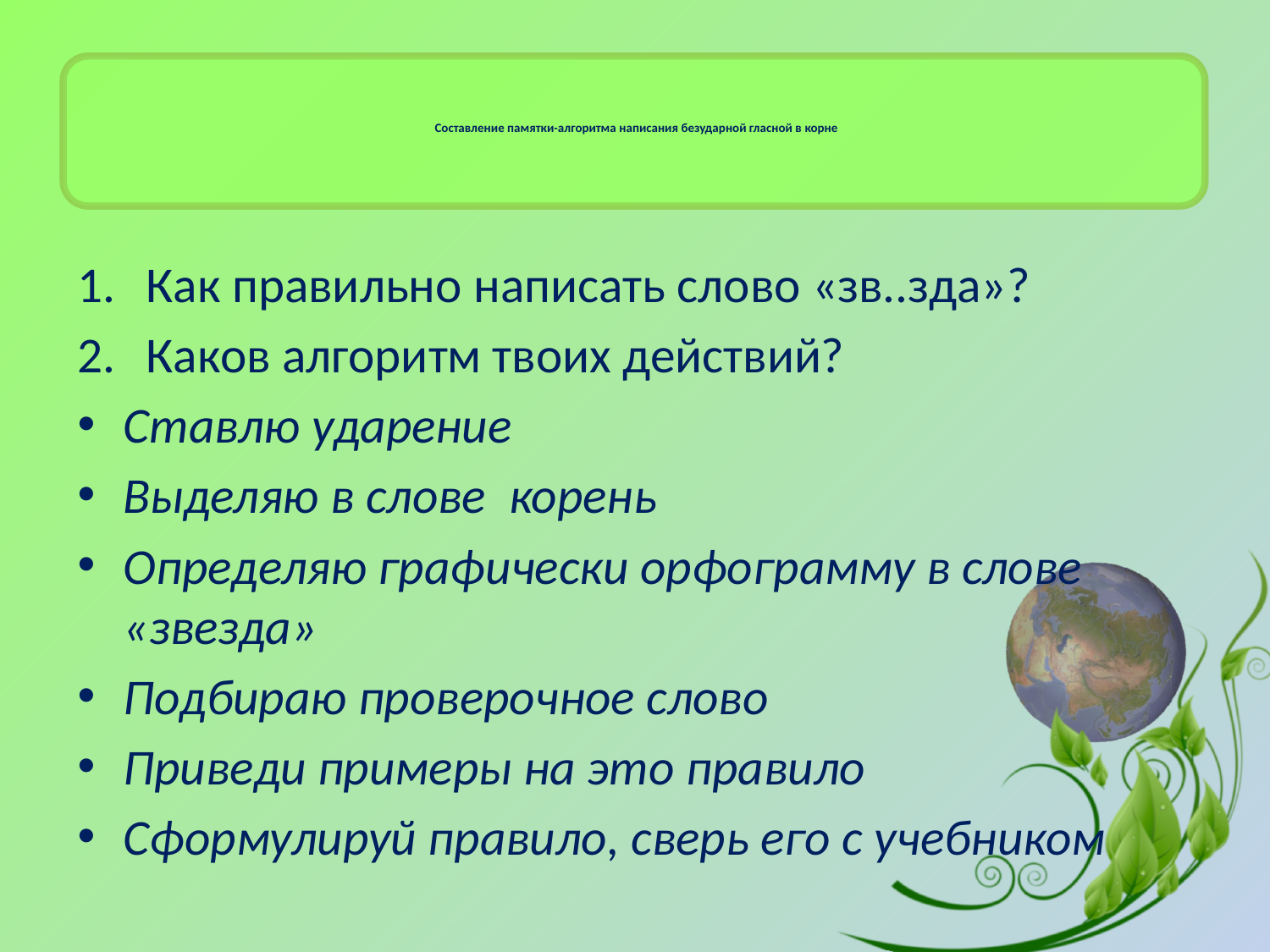

# Составление памятки-алгоритма написания безударной гласной в корне
Как правильно написать слово «зв..зда»?
Каков алгоритм твоих действий?
Ставлю ударение
Выделяю в слове  корень
Определяю графически орфограмму в слове «звезда»
Подбираю проверочное слово
Приведи примеры на это правило
Сформулируй правило, сверь его с учебником